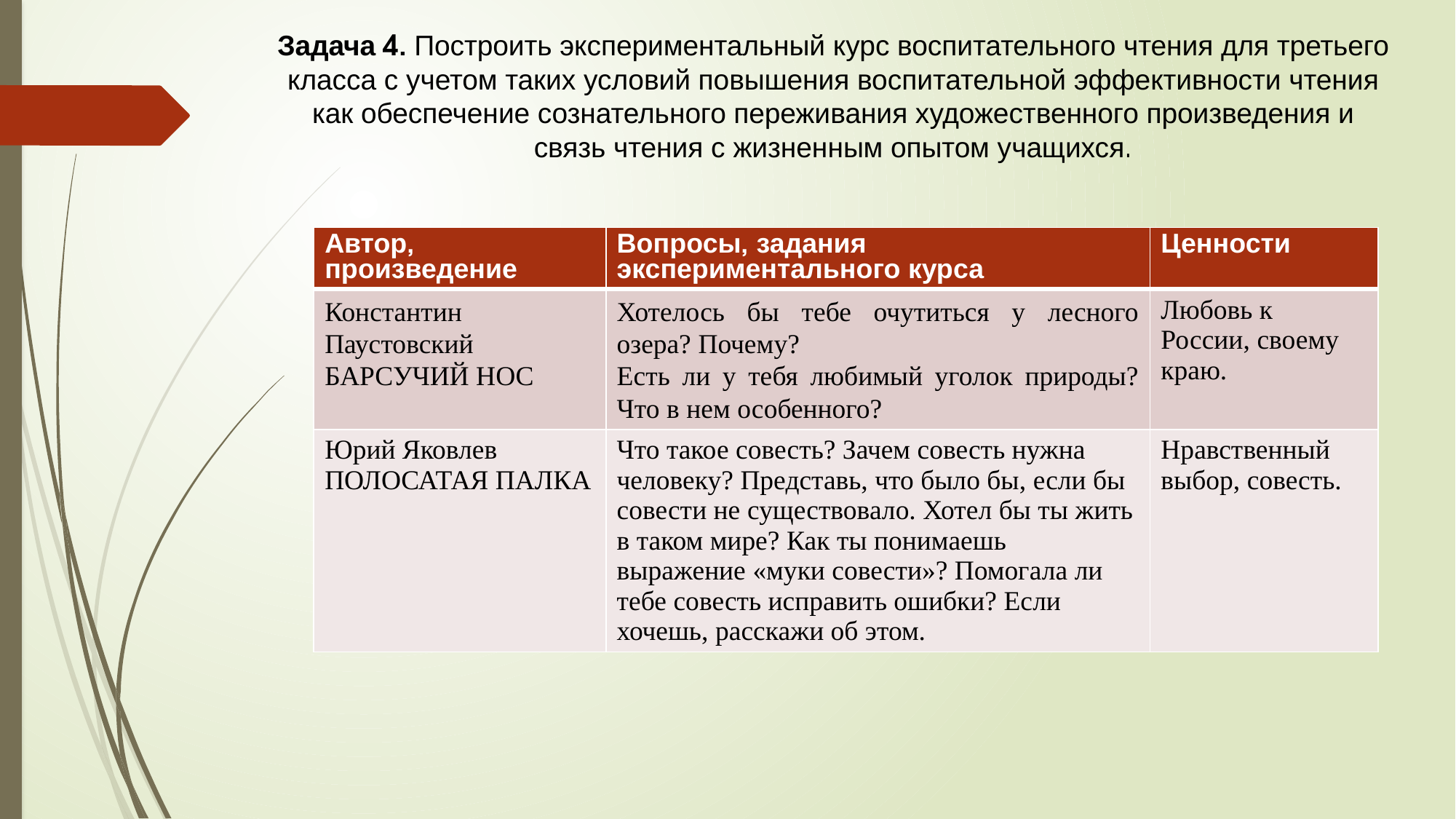

# Задача 4. Построить экспериментальный курс воспитательного чтения для третьего класса с учетом таких условий повышения воспитательной эффективности чтения как обеспечение сознательного переживания художественного произведения и связь чтения с жизненным опытом учащихся.
| Автор, произведение | Вопросы, задания экспериментального курса | Ценности |
| --- | --- | --- |
| Константин Паустовский БАРСУЧИЙ НОС | Хотелось бы тебе очутиться у лесного озера? Почему? Есть ли у тебя любимый уголок природы? Что в нем особенного? | Любовь к России, своему краю. |
| Юрий Яковлев ПОЛОСАТАЯ ПАЛКА | Что такое совесть? Зачем совесть нужна человеку? Представь, что было бы, если бы совести не существовало. Хотел бы ты жить в таком мире? Как ты понимаешь выражение «муки совести»? Помогала ли тебе совесть исправить ошибки? Если хочешь, расскажи об этом. | Нравственный выбор, совесть. |